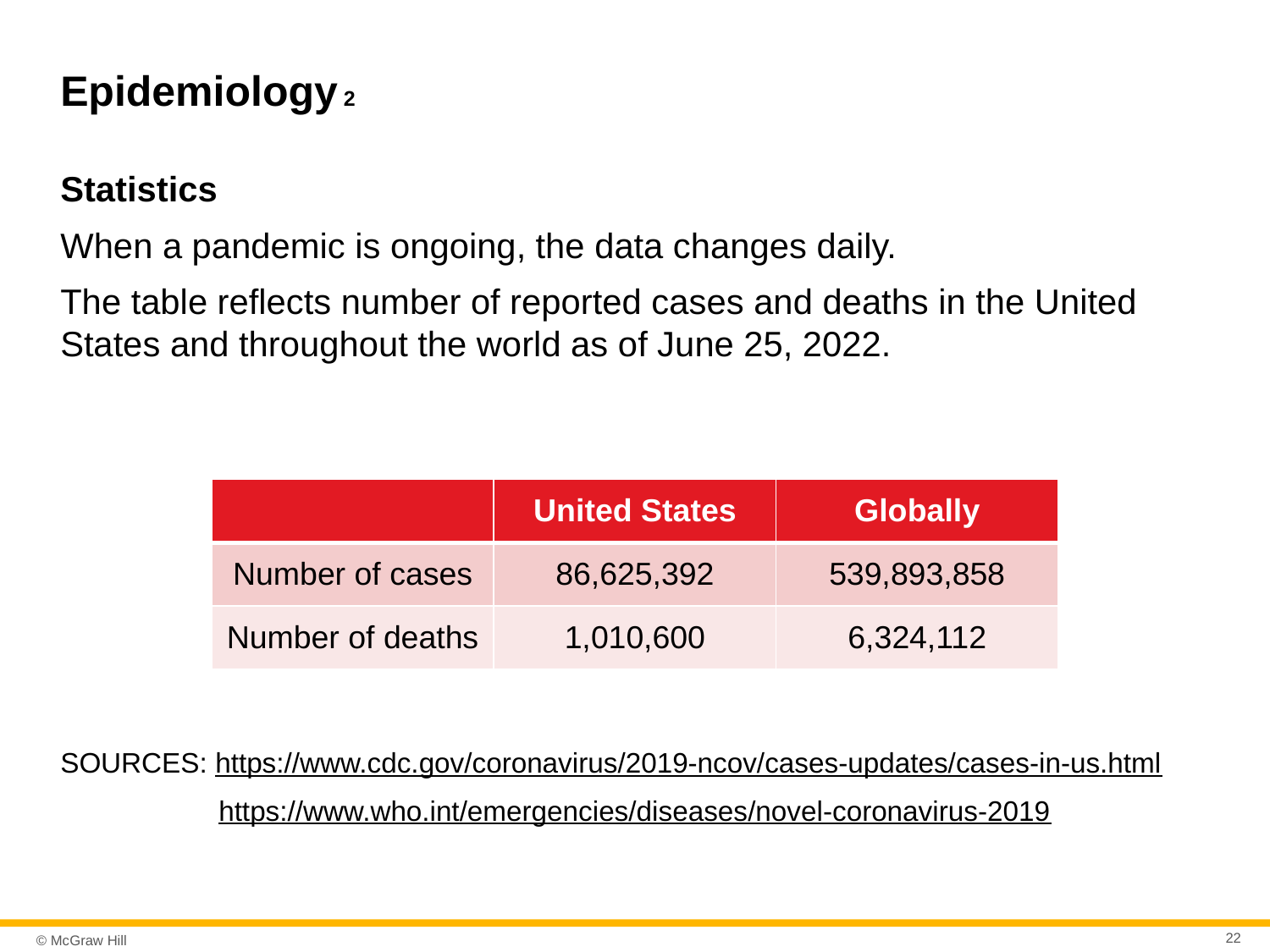

# Epidemiology 2
Statistics
When a pandemic is ongoing, the data changes daily.
The table reflects number of reported cases and deaths in the United States and throughout the world as of June 25, 2022.
|  | United States | Globally |
| --- | --- | --- |
| Number of cases | 86,625,392 | 539,893,858 |
| Number of deaths | 1,010,600 | 6,324,112 |
SOURCES: https://www.cdc.gov/coronavirus/2019-ncov/cases-updates/cases-in-us.html
 	  https://www.who.int/emergencies/diseases/novel-coronavirus-2019